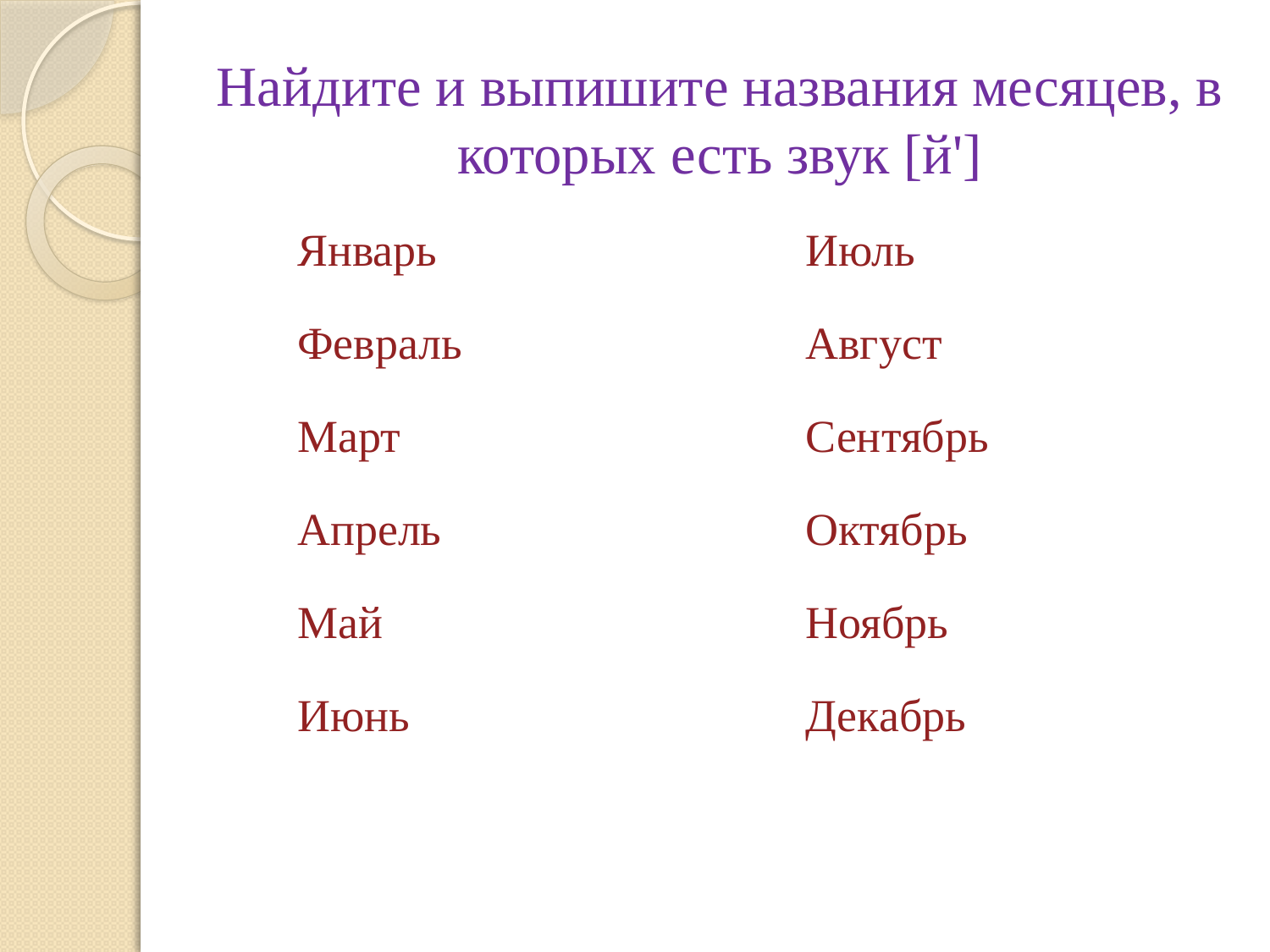

# Найдите и выпишите названия месяцев, в которых есть звук [й']
Январь
Февраль
Март
Апрель
Май
Июнь

Июль
Август
Сентябрь
Октябрь
Ноябрь
Декабрь